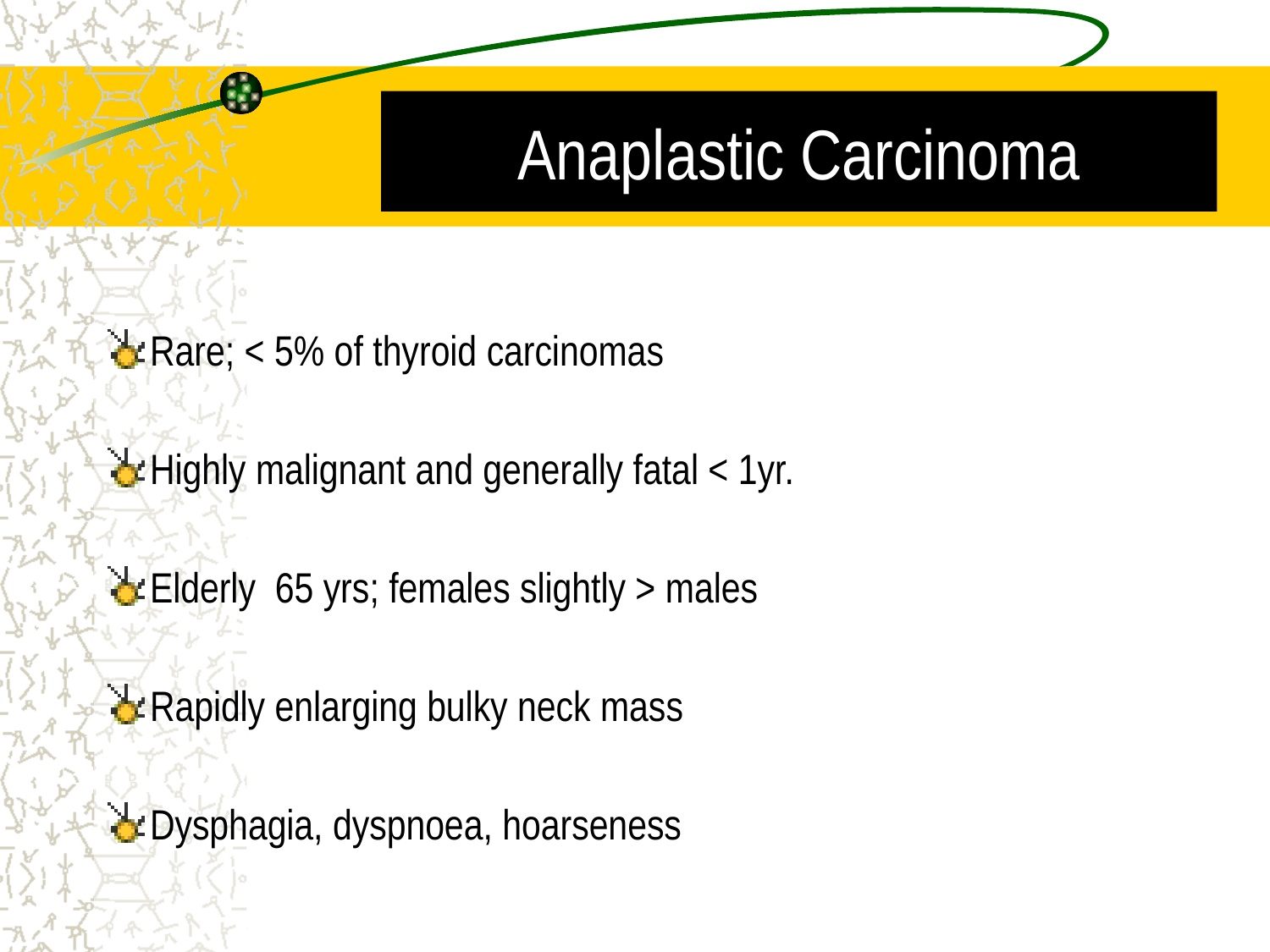

# Anaplastic Carcinoma
Rare; < 5% of thyroid carcinomas

Highly malignant and generally fatal < 1yr.

Elderly  65 yrs; females slightly > males

Rapidly enlarging bulky neck mass

Dysphagia, dyspnoea, hoarseness